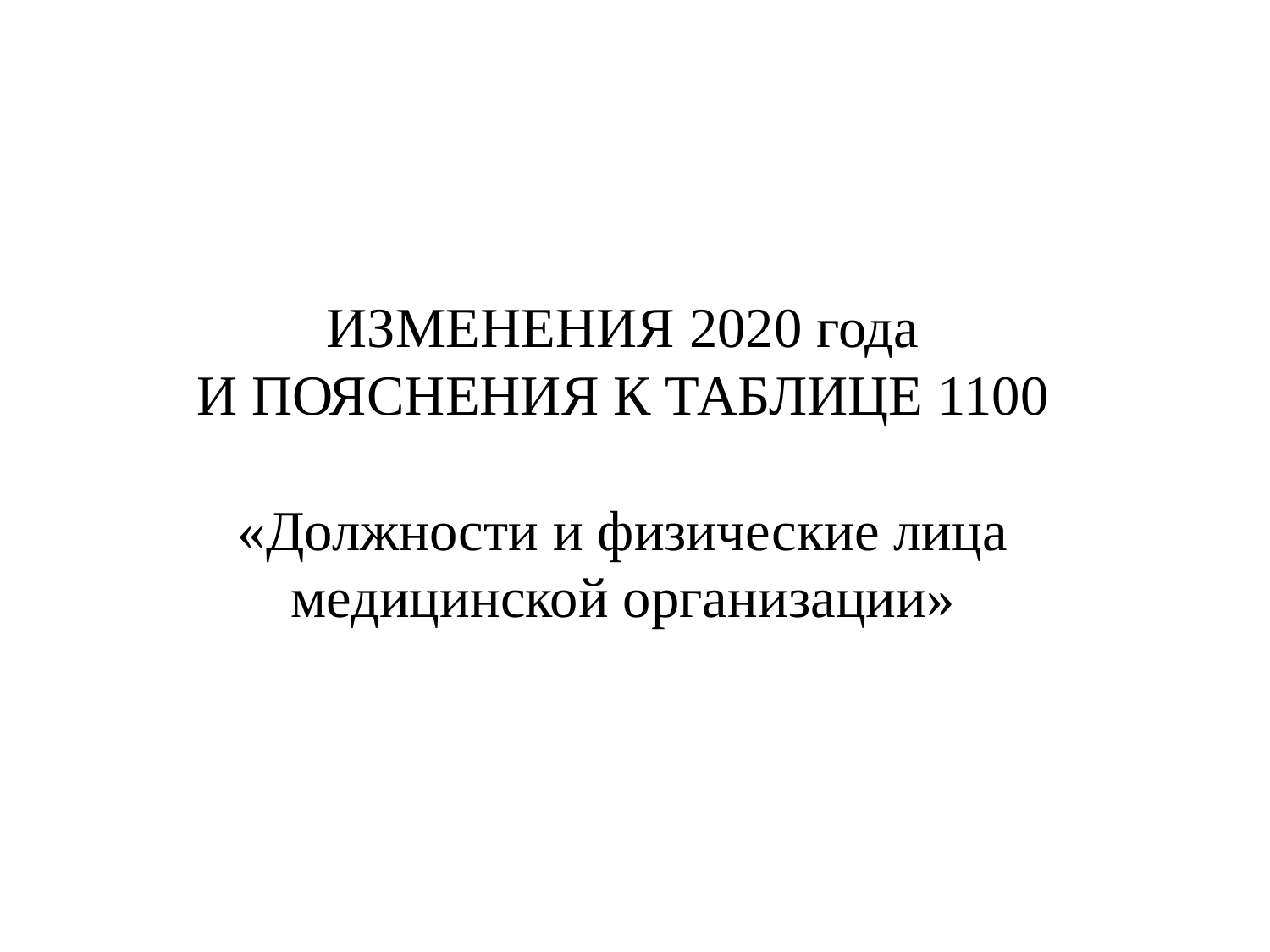

ИЗМЕНЕНИЯ 2020 года
И ПОЯСНЕНИЯ К ТАБЛИЦЕ 1100

«Должности и физические лица медицинской организации»